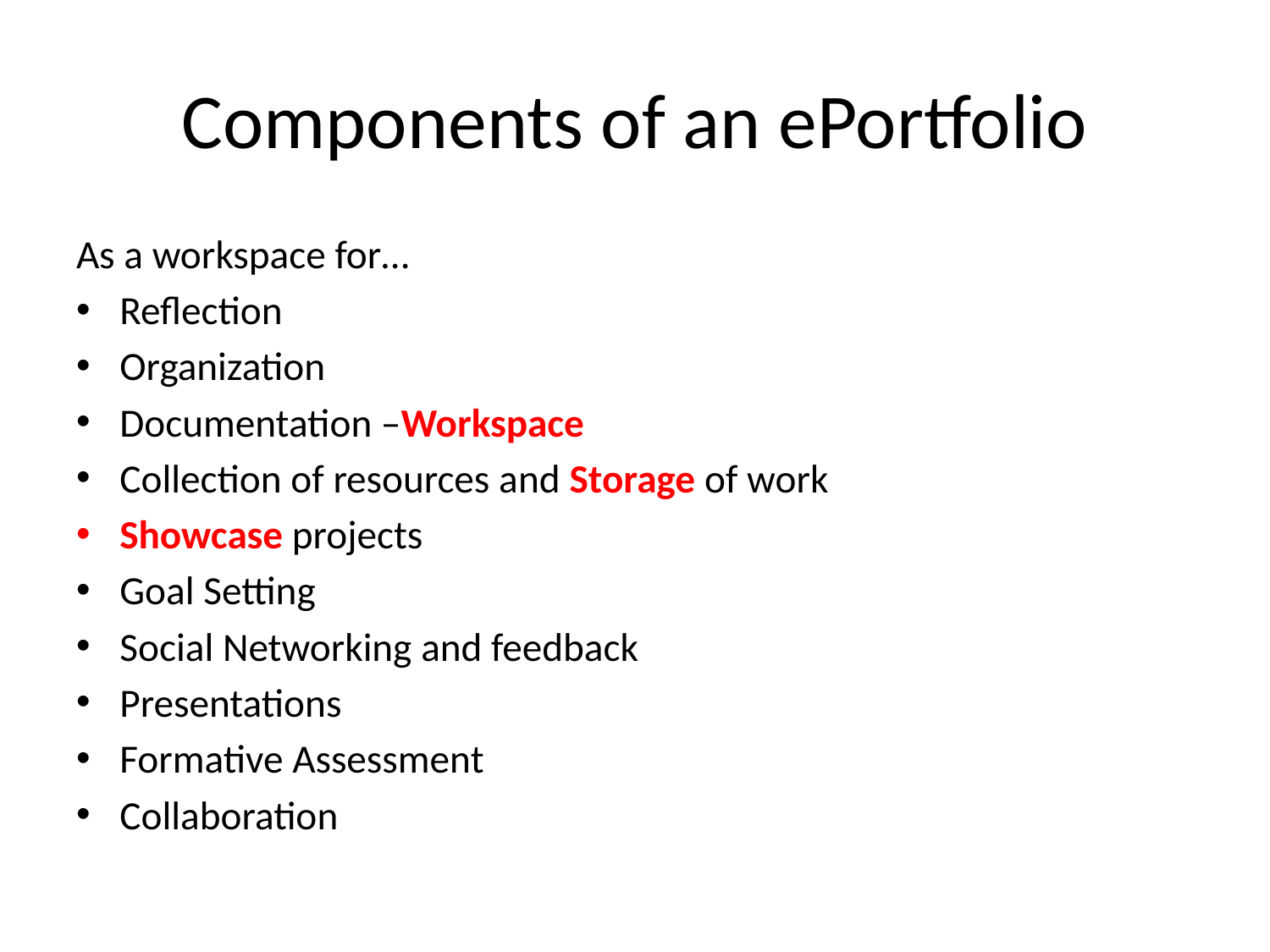

# Components of an ePortfolio
As a workspace for…
Reflection
Organization
Documentation –Workspace
Collection of resources and Storage of work
Showcase projects
Goal Setting
Social Networking and feedback
Presentations
Formative Assessment
Collaboration